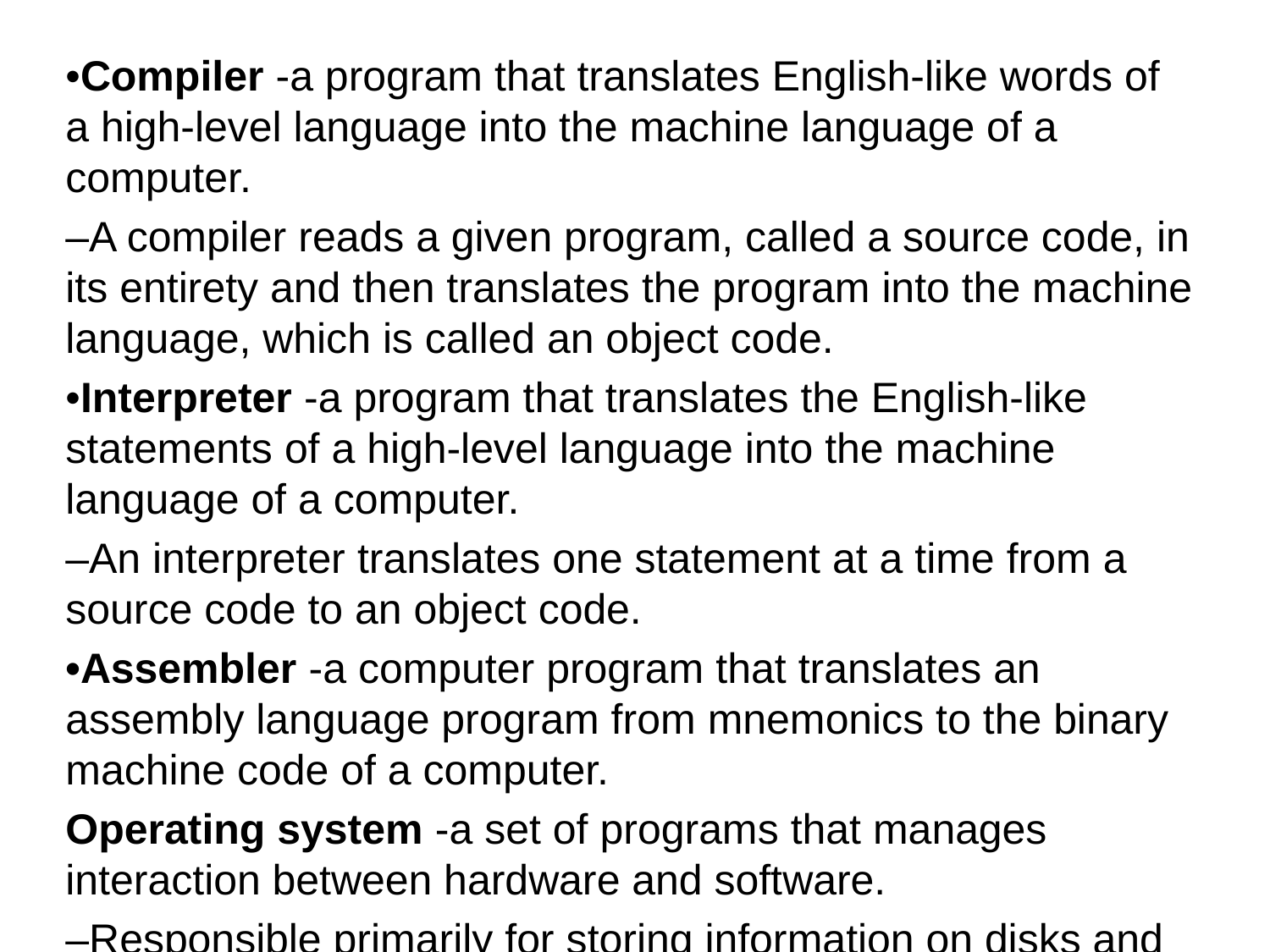

•Compiler -a program that translates English-like words of a high-level language into the machine language of a computer.
–A compiler reads a given program, called a source code, in its entirety and then translates the program into the machine language, which is called an object code.
•Interpreter -a program that translates the English-like statements of a high-level language into the machine language of a computer.
–An interpreter translates one statement at a time from a source code to an object code.
•Assembler -a computer program that translates an assembly language program from mnemonics to the binary machine code of a computer.
Operating system -a set of programs that manages interaction between hardware and software.
–Responsible primarily for storing information on disks and for communication between microprocessor, memory, and peripherals.